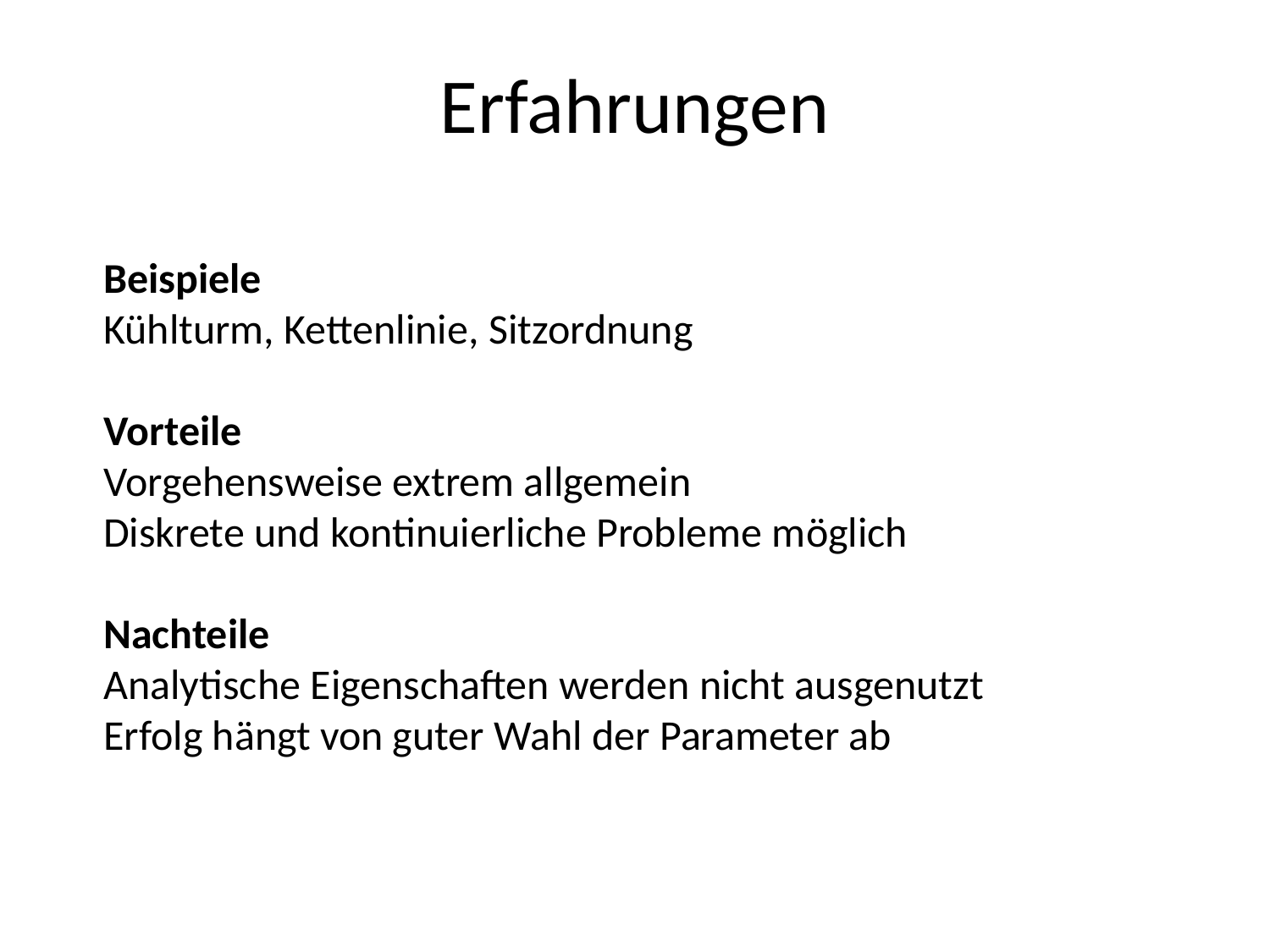

# Erfahrungen
Beispiele
Kühlturm, Kettenlinie, Sitzordnung

Vorteile
Vorgehensweise extrem allgemein
Diskrete und kontinuierliche Probleme möglich

Nachteile
Analytische Eigenschaften werden nicht ausgenutzt
Erfolg hängt von guter Wahl der Parameter ab